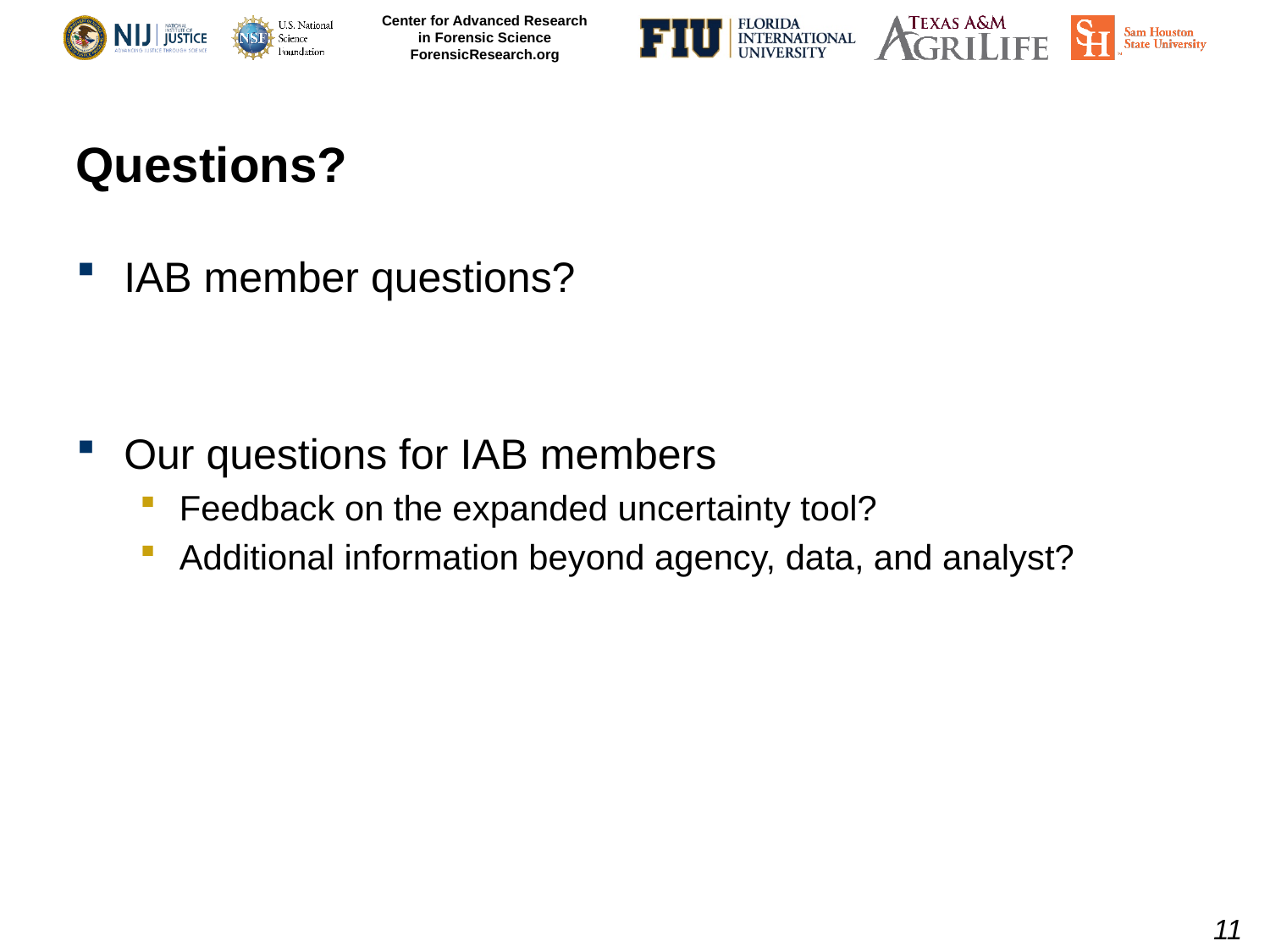

# Questions?
IAB member questions?

Our questions for IAB members
Feedback on the expanded uncertainty tool?
Additional information beyond agency, data, and analyst?